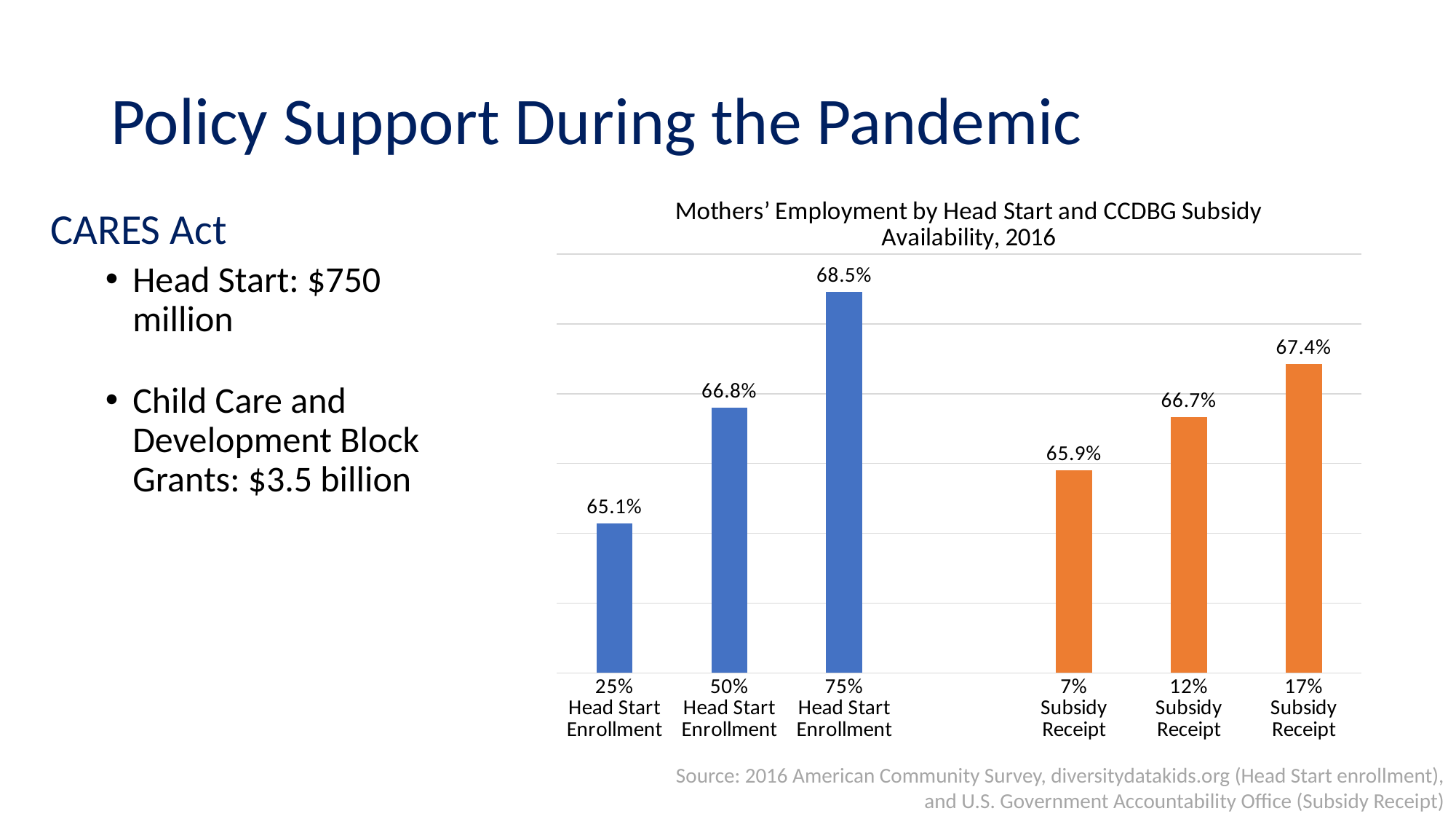

# Policy Support During the Pandemic

### Chart: Mothers’ Employment by Head Start and CCDBG Subsidy Availability, 2016

| Category |  |
|---|---|
| 25%
Head Start Enrollment | 0.6514213 |
| 50%
Head Start Enrollment | 0.6680037 |
| 75%
Head Start Enrollment | 0.684586 |
|  | None |
| 7%
Subsidy Receipt | 0.6590627 |
| 12%
Subsidy Receipt | 0.666646 |
| 17%
Subsidy Receipt | 0.6742293 |
CARES Act
Head Start: $750 million

Child Care and Development Block Grants: $3.5 billion
Source: 2016 American Community Survey, diversitydatakids.org (Head Start enrollment), and U.S. Government Accountability Office (Subsidy Receipt)